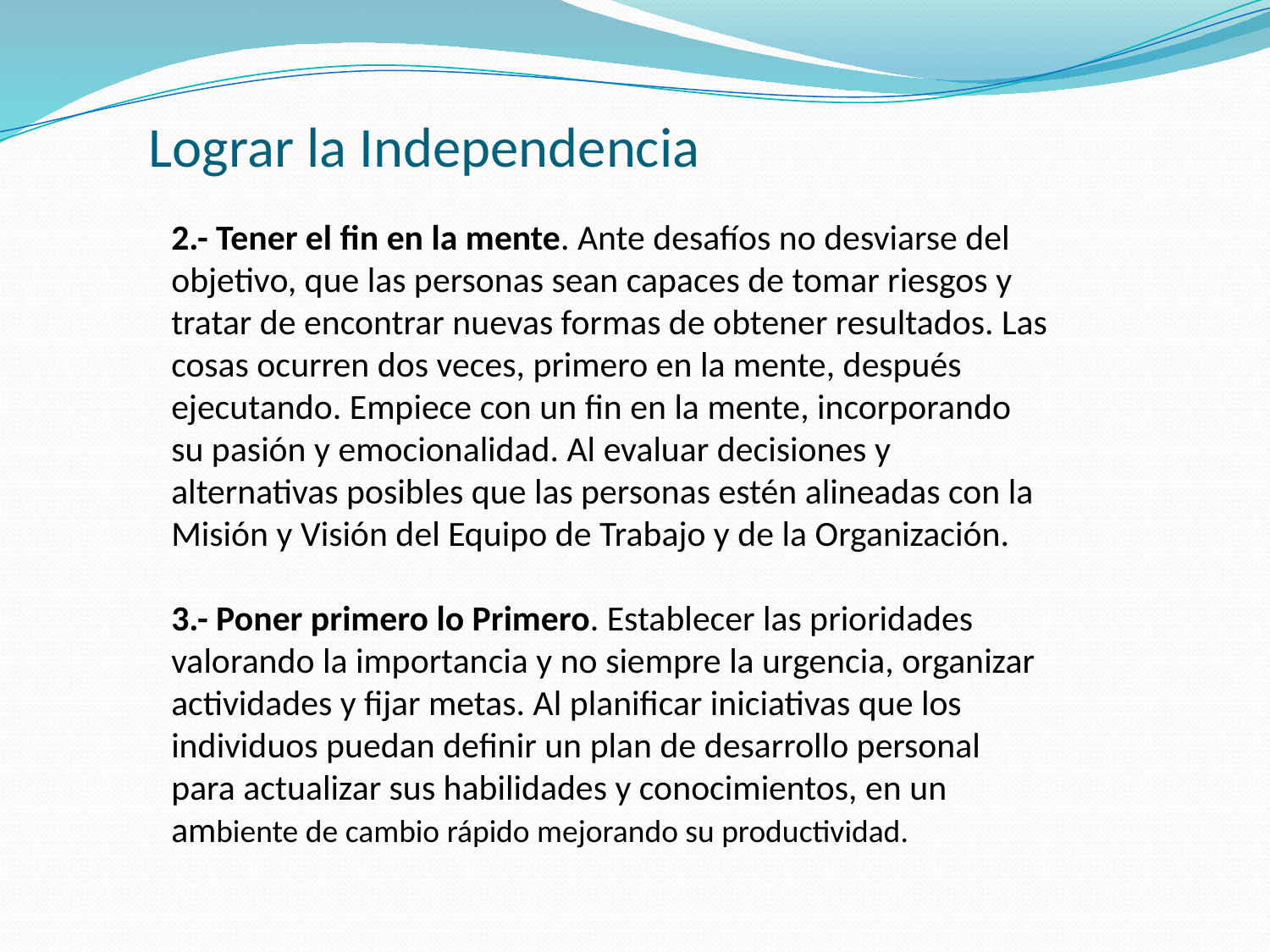

# Lograr la Independencia
2.- Tener el fin en la mente. Ante desafíos no desviarse del objetivo, que las personas sean capaces de tomar riesgos y tratar de encontrar nuevas formas de obtener resultados. Las cosas ocurren dos veces, primero en la mente, después ejecutando. Empiece con un fin en la mente, incorporando su pasión y emocionalidad. Al evaluar decisiones y alternativas posibles que las personas estén alineadas con la Misión y Visión del Equipo de Trabajo y de la Organización.

3.- Poner primero lo Primero. Establecer las prioridades valorando la importancia y no siempre la urgencia, organizar actividades y fijar metas. Al planificar iniciativas que los individuos puedan definir un plan de desarrollo personal para actualizar sus habilidades y conocimientos, en un ambiente de cambio rápido mejorando su productividad.